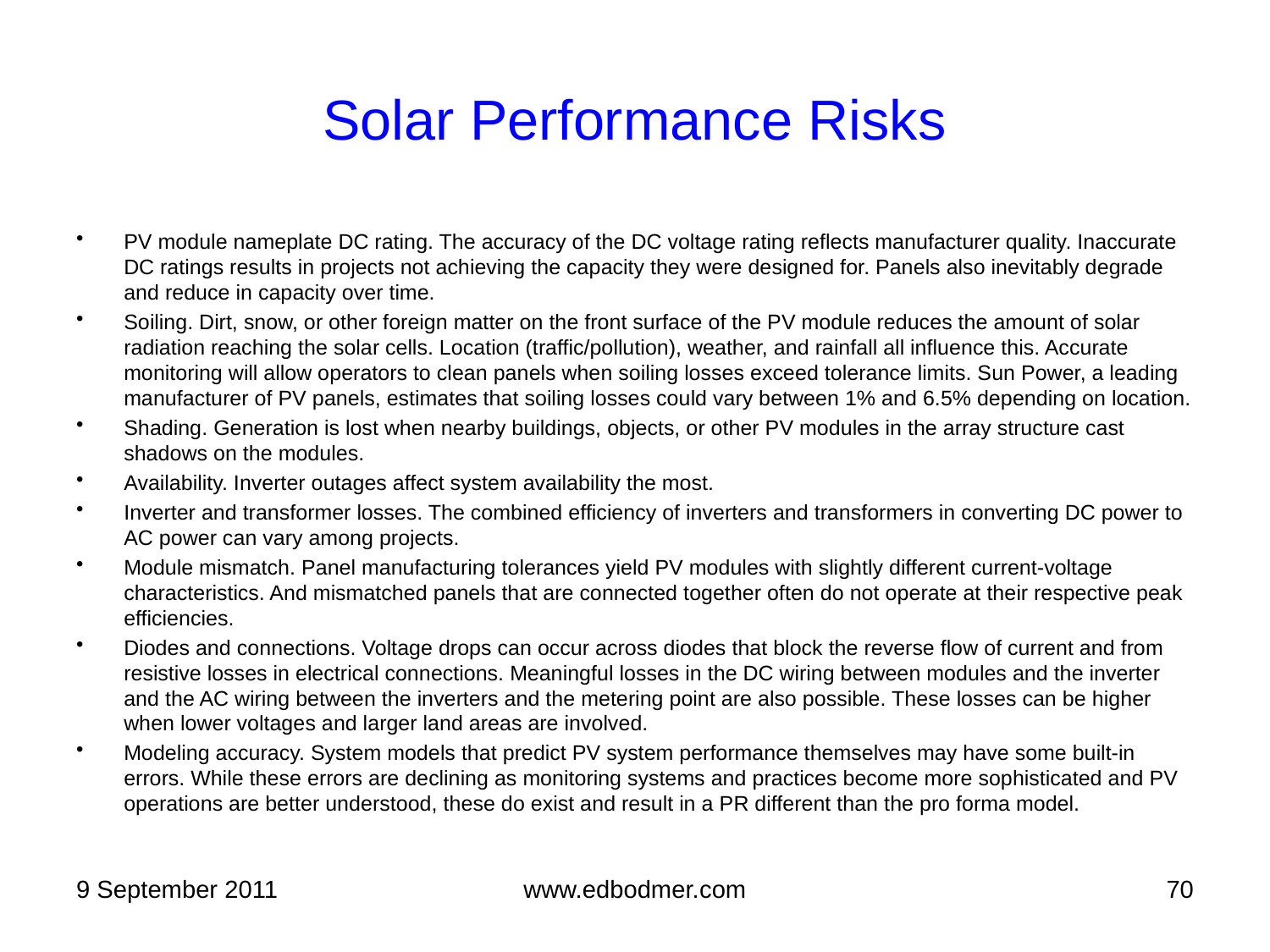

# Solar Performance Risks
PV module nameplate DC rating. The accuracy of the DC voltage rating reflects manufacturer quality. Inaccurate DC ratings results in projects not achieving the capacity they were designed for. Panels also inevitably degrade and reduce in capacity over time.
Soiling. Dirt, snow, or other foreign matter on the front surface of the PV module reduces the amount of solar radiation reaching the solar cells. Location (traffic/pollution), weather, and rainfall all influence this. Accurate monitoring will allow operators to clean panels when soiling losses exceed tolerance limits. Sun Power, a leading manufacturer of PV panels, estimates that soiling losses could vary between 1% and 6.5% depending on location.
Shading. Generation is lost when nearby buildings, objects, or other PV modules in the array structure cast shadows on the modules.
Availability. Inverter outages affect system availability the most.
Inverter and transformer losses. The combined efficiency of inverters and transformers in converting DC power to AC power can vary among projects.
Module mismatch. Panel manufacturing tolerances yield PV modules with slightly different current-voltage characteristics. And mismatched panels that are connected together often do not operate at their respective peak efficiencies.
Diodes and connections. Voltage drops can occur across diodes that block the reverse flow of current and from resistive losses in electrical connections. Meaningful losses in the DC wiring between modules and the inverter and the AC wiring between the inverters and the metering point are also possible. These losses can be higher when lower voltages and larger land areas are involved.
Modeling accuracy. System models that predict PV system performance themselves may have some built-in errors. While these errors are declining as monitoring systems and practices become more sophisticated and PV operations are better understood, these do exist and result in a PR different than the pro forma model.

9 September 2011
www.edbodmer.com
70